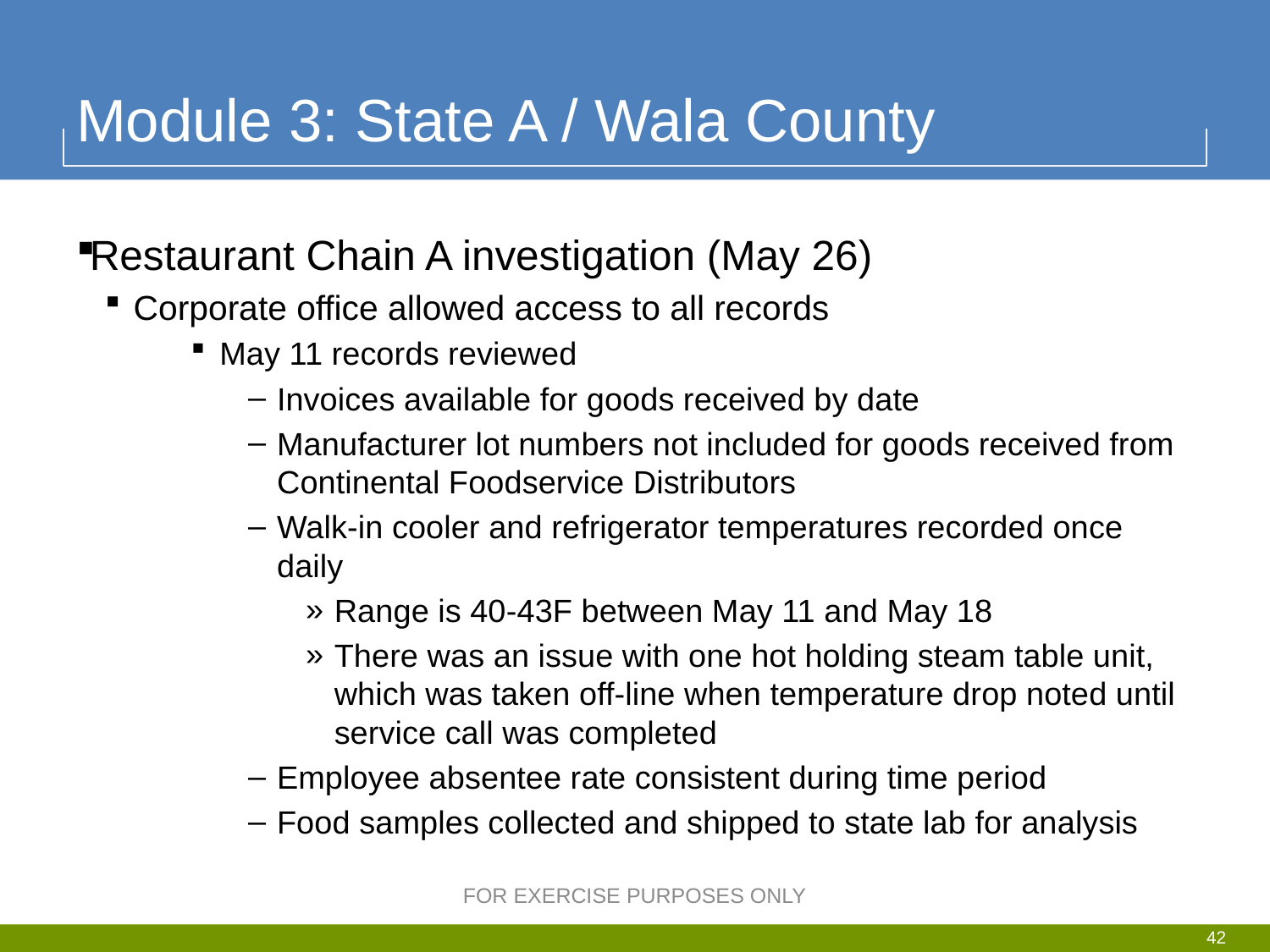

# Module 3: State A / Wala County
Restaurant Chain A investigation (May 26)
Corporate office allowed access to all records
May 11 records reviewed
Invoices available for goods received by date
Manufacturer lot numbers not included for goods received from Continental Foodservice Distributors
Walk-in cooler and refrigerator temperatures recorded once daily
Range is 40-43F between May 11 and May 18
There was an issue with one hot holding steam table unit, which was taken off-line when temperature drop noted until service call was completed
Employee absentee rate consistent during time period
Food samples collected and shipped to state lab for analysis

FOR EXERCISE PURPOSES ONLY